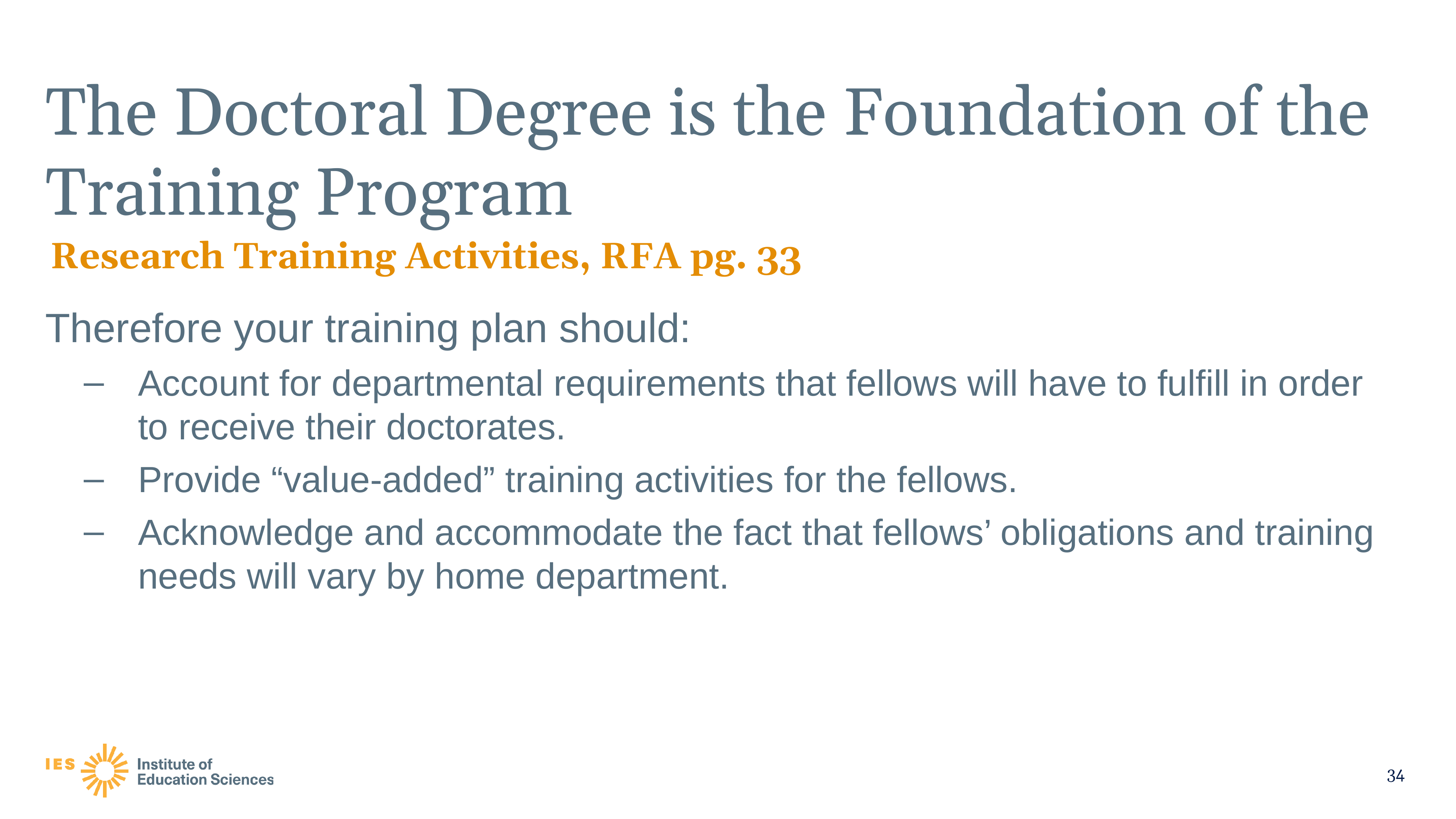

# The Doctoral Degree is the Foundation of the Training Program
Research Training Activities, RFA pg. 33
Therefore your training plan should:
Account for departmental requirements that fellows will have to fulfill in order to receive their doctorates.
Provide “value-added” training activities for the fellows.
Acknowledge and accommodate the fact that fellows’ obligations and training needs will vary by home department.

34